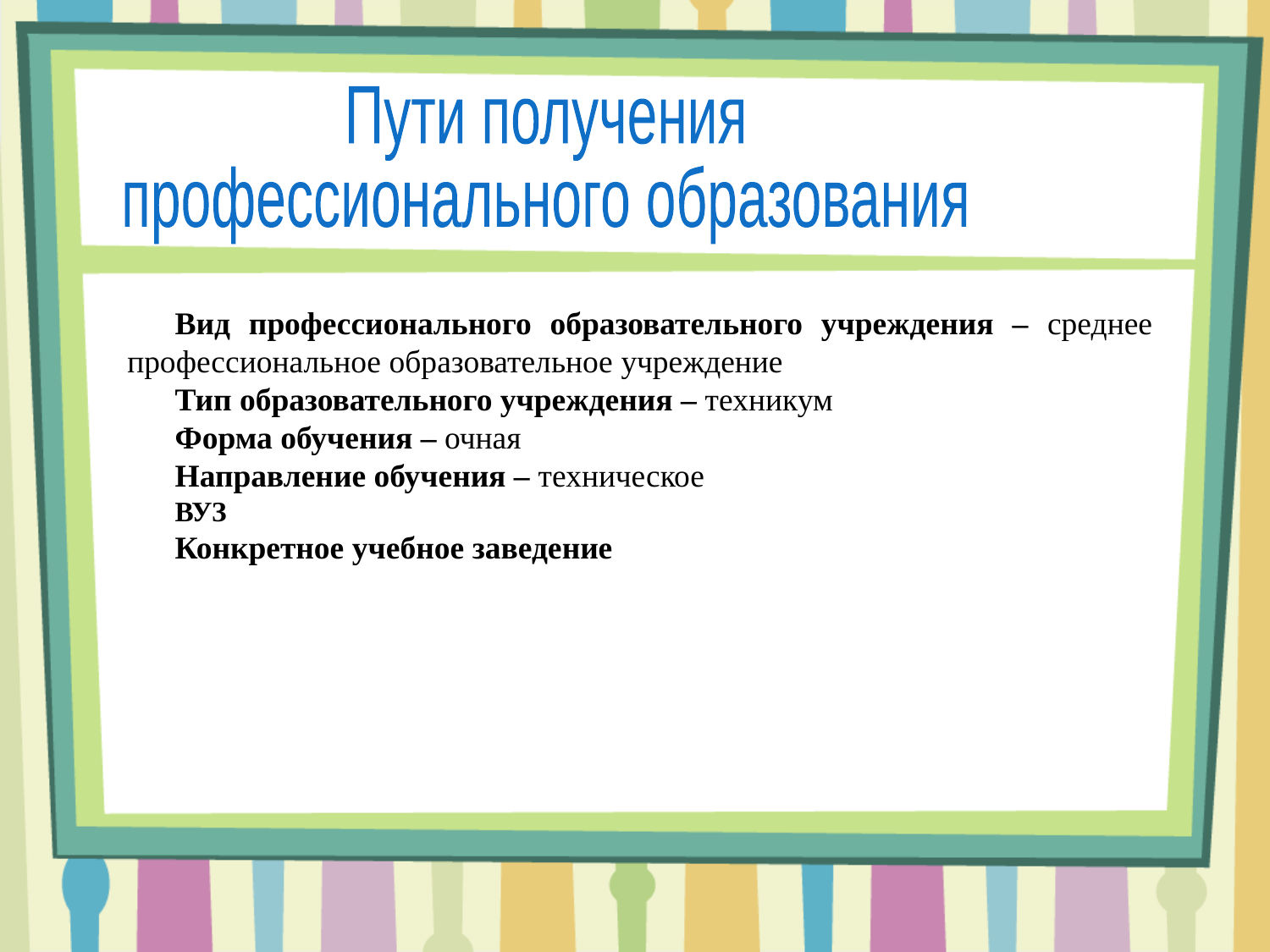

Пути получения
профессионального образования
Вид профессионального образовательного учреждения – среднее профессиональное образовательное учреждение
Тип образовательного учреждения – техникум
Форма обучения – очная
Направление обучения – техническое
ВУЗ
Конкретное учебное заведение